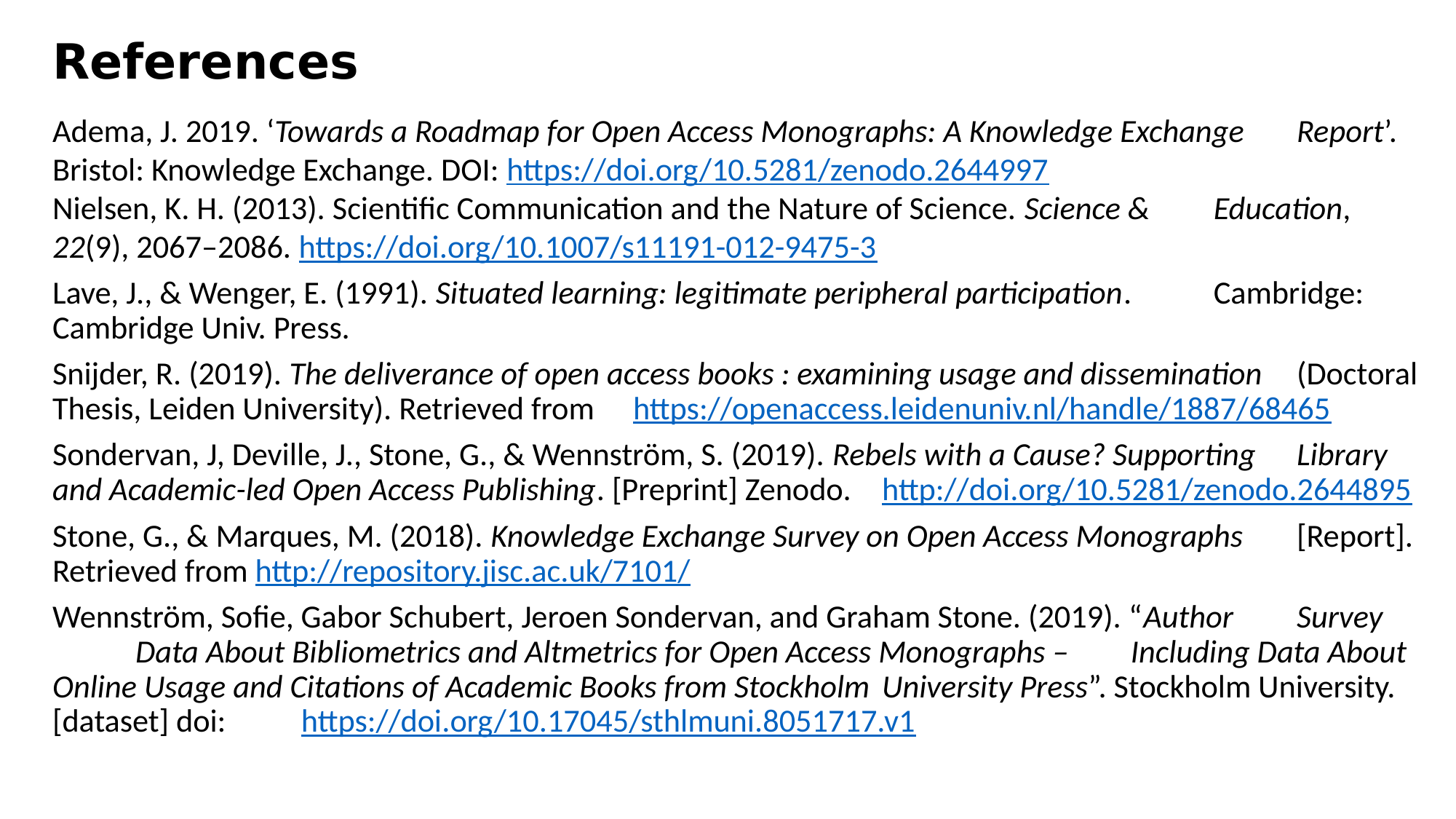

# References
Adema, J. 2019. ‘Towards a Roadmap for Open Access Monographs: A Knowledge Exchange 	Report’. Bristol: Knowledge Exchange. DOI: https://doi.org/10.5281/zenodo.2644997
Nielsen, K. H. (2013). Scientific Communication and the Nature of Science. Science & 	Education, 22(9), 2067–2086. https://doi.org/10.1007/s11191-012-9475-3
Lave, J., & Wenger, E. (1991). Situated learning: legitimate peripheral participation. 	Cambridge: Cambridge Univ. Press.
Snijder, R. (2019). The deliverance of open access books : examining usage and dissemination 	(Doctoral Thesis, Leiden University). Retrieved from 	https://openaccess.leidenuniv.nl/handle/1887/68465
Sondervan, J, Deville, J., Stone, G., & Wennström, S. (2019). Rebels with a Cause? Supporting 	Library and Academic-led Open Access Publishing. [Preprint] Zenodo. 	http://doi.org/10.5281/zenodo.2644895
Stone, G., & Marques, M. (2018). Knowledge Exchange Survey on Open Access Monographs 	[Report]. Retrieved from http://repository.jisc.ac.uk/7101/
Wennström, Sofie, Gabor Schubert, Jeroen Sondervan, and Graham Stone. (2019). “Author 	Survey 	Data About Bibliometrics and Altmetrics for Open Access Monographs – 	Including Data About Online Usage and Citations of Academic Books from Stockholm 	University Press”. Stockholm University. [dataset] doi: 	https://doi.org/10.17045/sthlmuni.8051717.v1